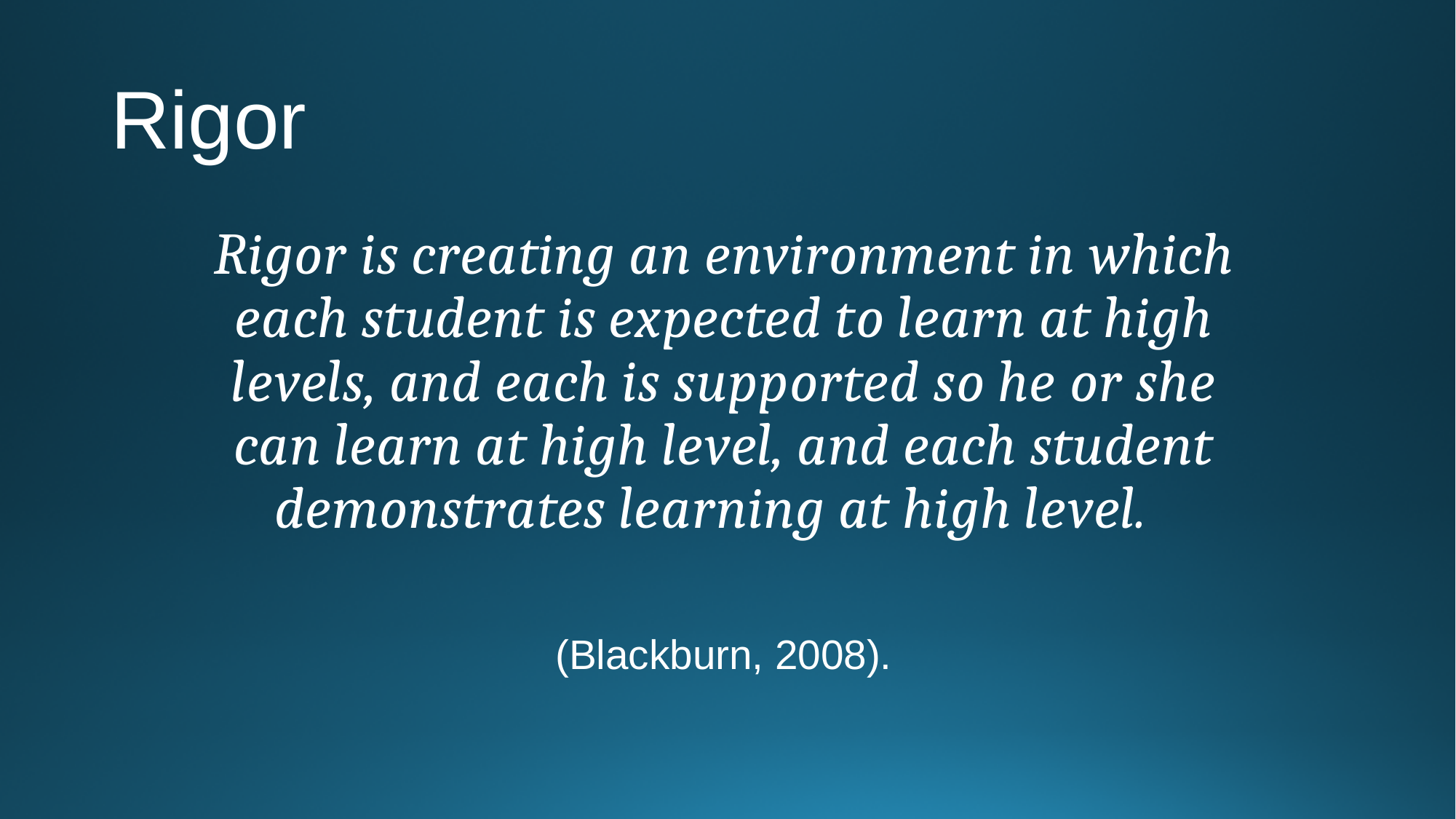

# Rigor
Rigor is creating an environment in which each student is expected to learn at high levels, and each is supported so he or she can learn at high level, and each student demonstrates learning at high level.

(Blackburn, 2008).